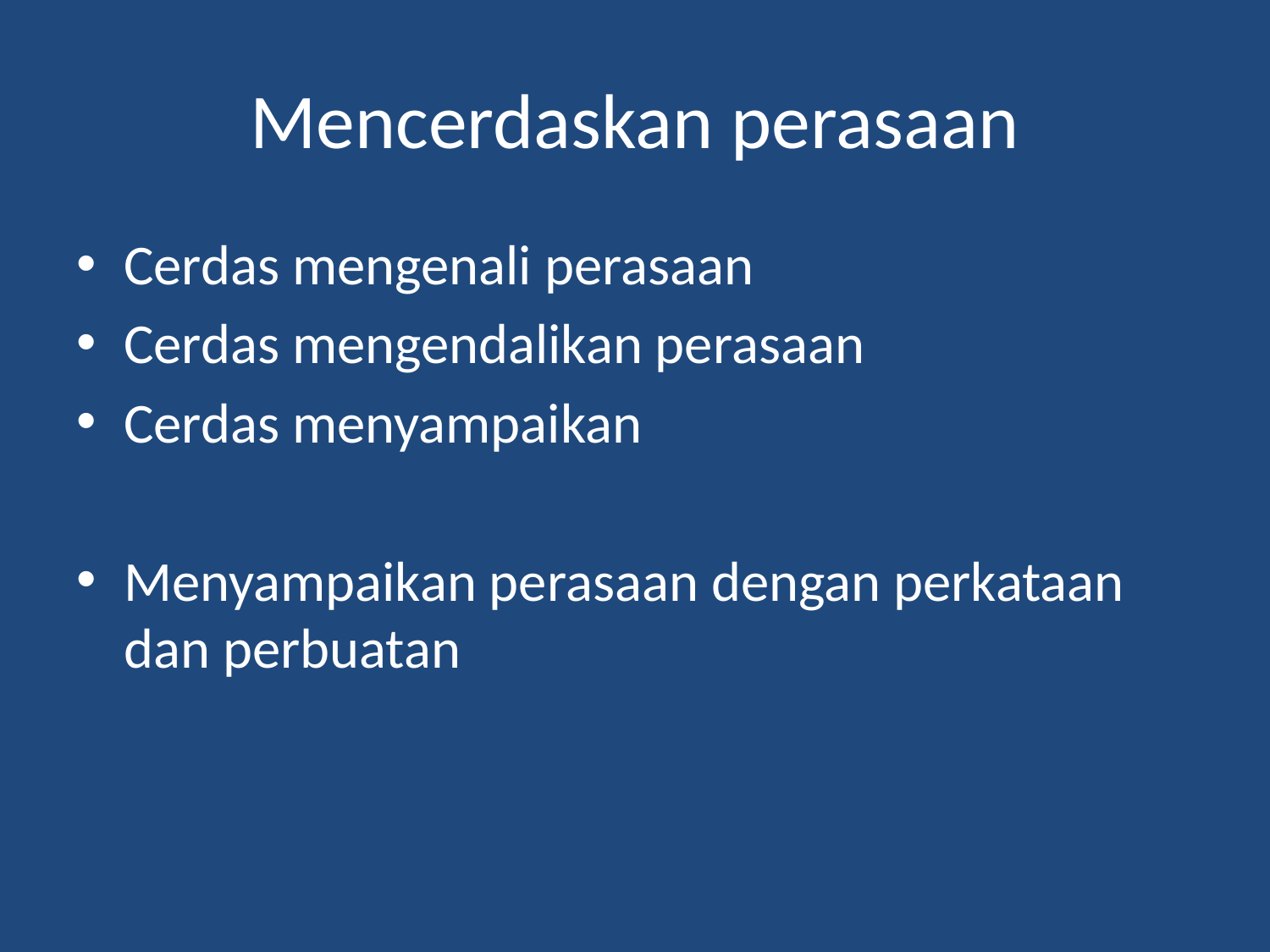

# Mencerdaskan perasaan
Cerdas mengenali perasaan
Cerdas mengendalikan perasaan
Cerdas menyampaikan

Menyampaikan perasaan dengan perkataan dan perbuatan